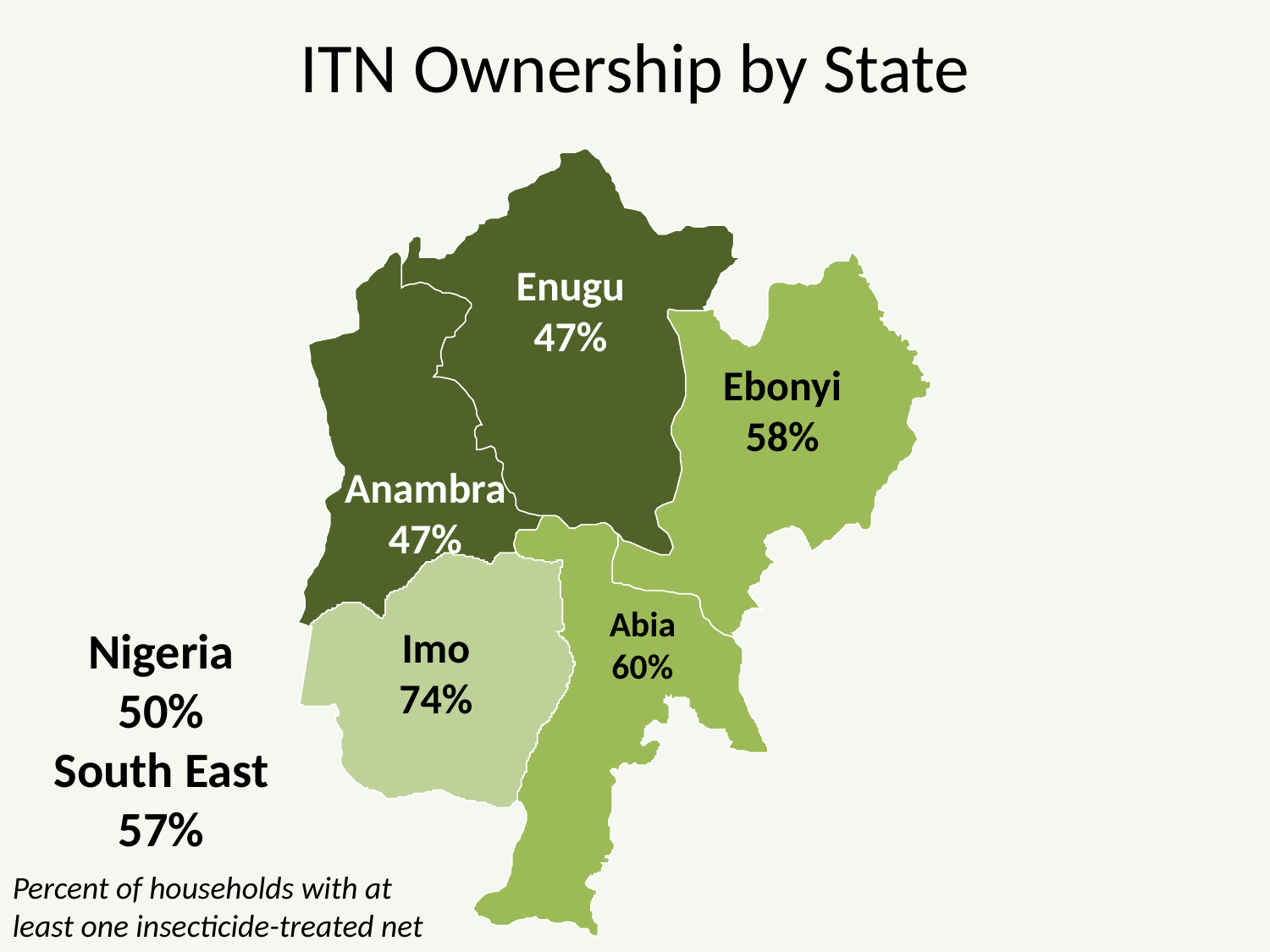

# ITN Ownership by State

Enugu
47%
Ebonyi
58%
Anambra
47%
Abia
60%
Nigeria
50%
South East
57%
Imo
74%
Percent of households with at least one insecticide-treated net